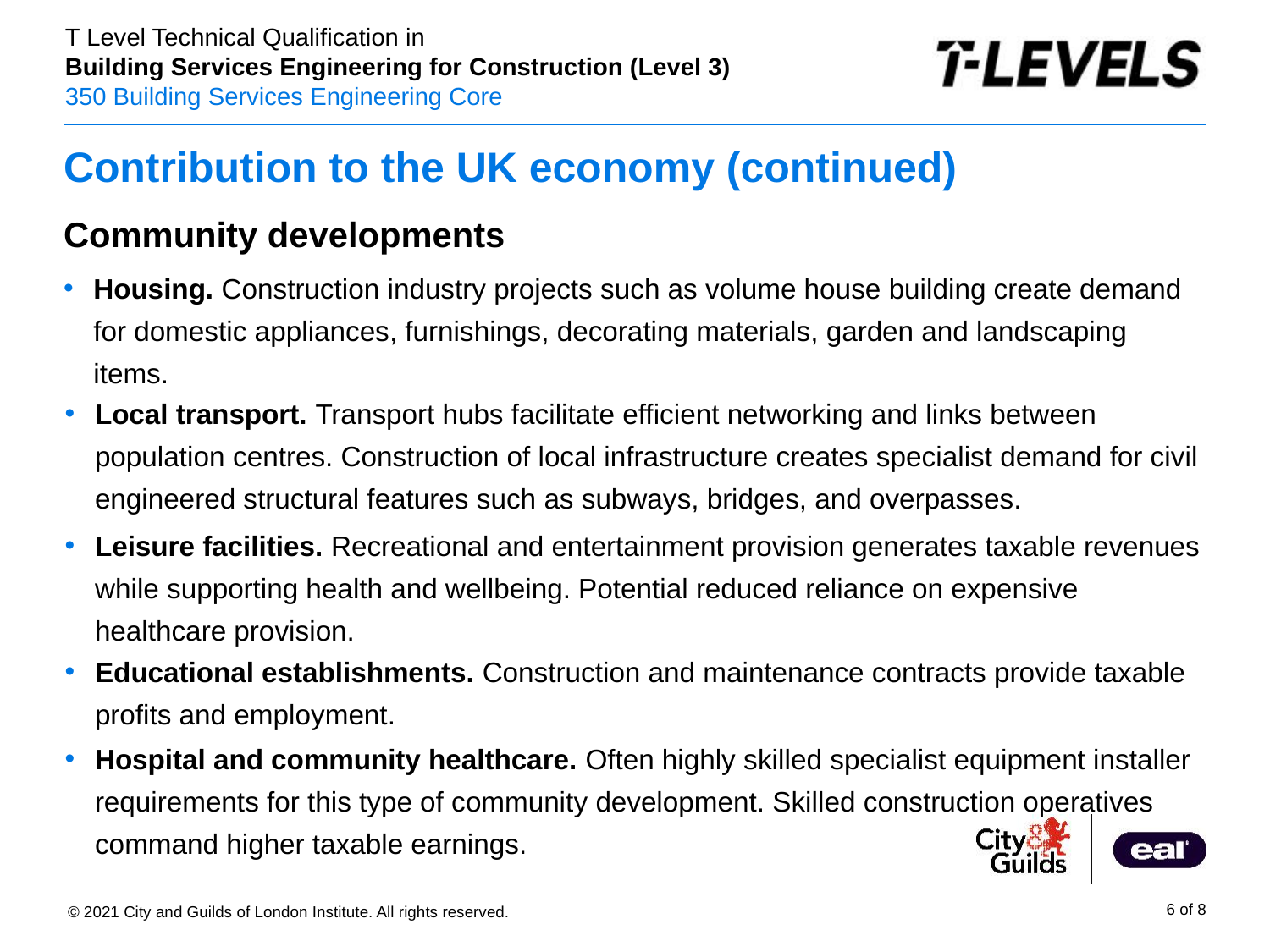

# Contribution to the UK economy (continued)
Community developments
Housing. Construction industry projects such as volume house building create demand for domestic appliances, furnishings, decorating materials, garden and landscaping items.

Local transport. Transport hubs facilitate efficient networking and links between population centres. Construction of local infrastructure creates specialist demand for civil engineered structural features such as subways, bridges, and overpasses.

Leisure facilities. Recreational and entertainment provision generates taxable revenues while supporting health and wellbeing. Potential reduced reliance on expensive healthcare provision.

Educational establishments. Construction and maintenance contracts provide taxable profits and employment.

Hospital and community healthcare. Often highly skilled specialist equipment installer requirements for this type of community development. Skilled construction operatives command higher taxable earnings.